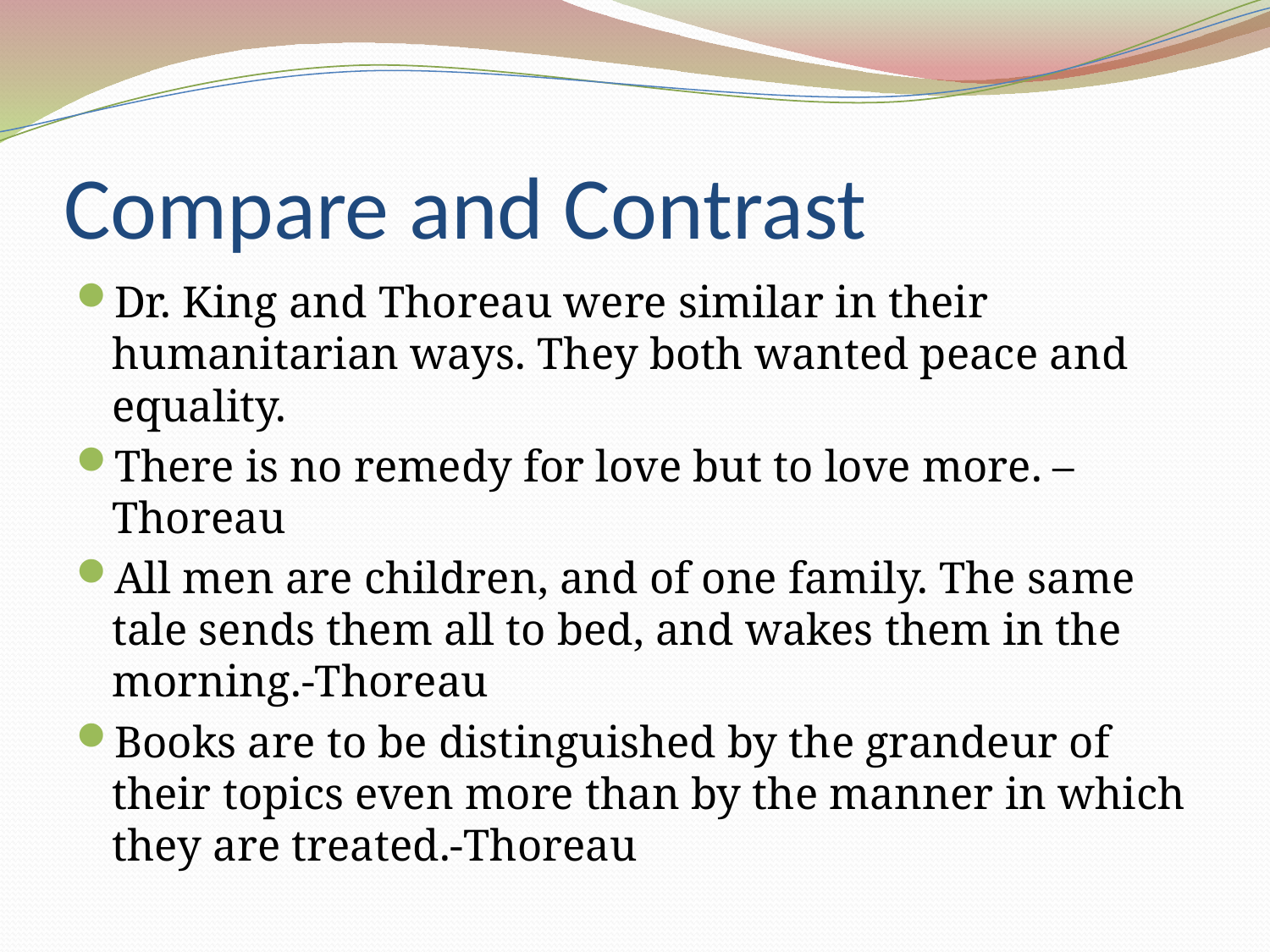

# Compare and Contrast
Dr. King and Thoreau were similar in their humanitarian ways. They both wanted peace and equality.
There is no remedy for love but to love more. – Thoreau
All men are children, and of one family. The same tale sends them all to bed, and wakes them in the morning.-Thoreau
Books are to be distinguished by the grandeur of their topics even more than by the manner in which they are treated.-Thoreau